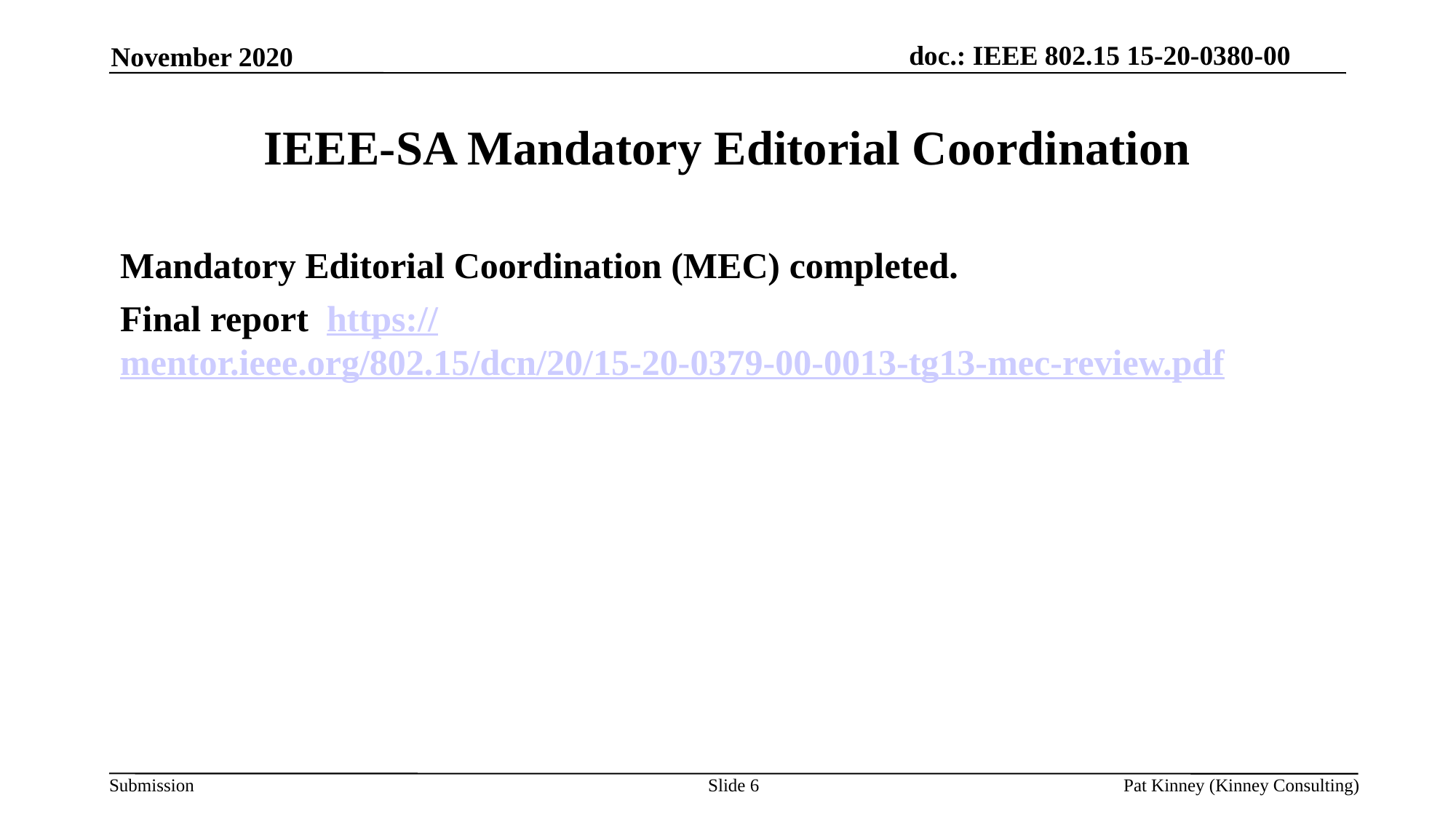

November 2020
# IEEE-SA Mandatory Editorial Coordination
Mandatory Editorial Coordination (MEC) completed.
Final report  https://mentor.ieee.org/802.15/dcn/20/15-20-0379-00-0013-tg13-mec-review.pdf

Slide 6
Pat Kinney (Kinney Consulting)